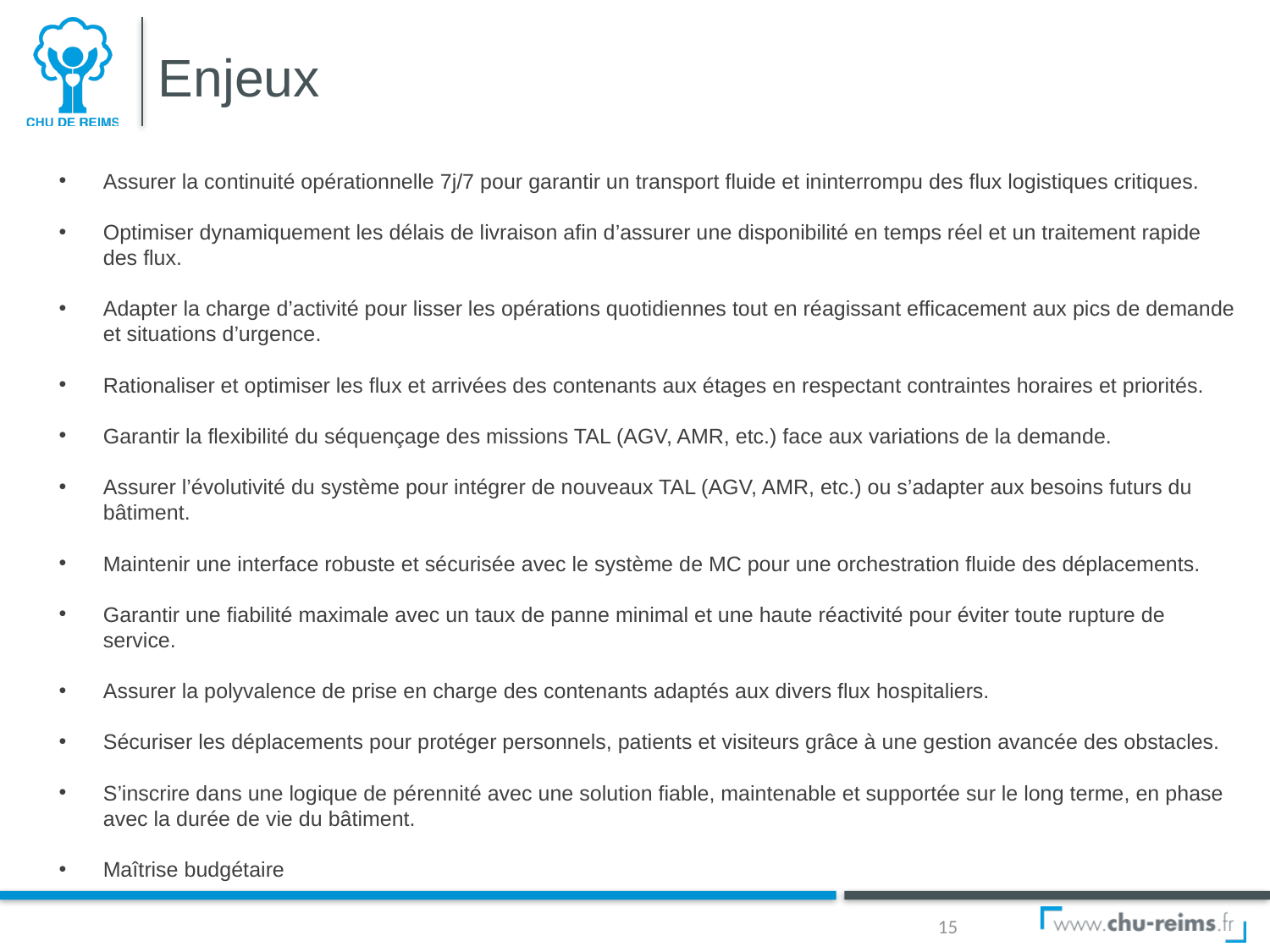

# Enjeux
Assurer la continuité opérationnelle 7j/7 pour garantir un transport fluide et ininterrompu des flux logistiques critiques.

Optimiser dynamiquement les délais de livraison afin d’assurer une disponibilité en temps réel et un traitement rapide des flux.

Adapter la charge d’activité pour lisser les opérations quotidiennes tout en réagissant efficacement aux pics de demande et situations d’urgence.

Rationaliser et optimiser les flux et arrivées des contenants aux étages en respectant contraintes horaires et priorités.

Garantir la flexibilité du séquençage des missions TAL (AGV, AMR, etc.) face aux variations de la demande.

Assurer l’évolutivité du système pour intégrer de nouveaux TAL (AGV, AMR, etc.) ou s’adapter aux besoins futurs du bâtiment.

Maintenir une interface robuste et sécurisée avec le système de MC pour une orchestration fluide des déplacements.

Garantir une fiabilité maximale avec un taux de panne minimal et une haute réactivité pour éviter toute rupture de service.

Assurer la polyvalence de prise en charge des contenants adaptés aux divers flux hospitaliers.

Sécuriser les déplacements pour protéger personnels, patients et visiteurs grâce à une gestion avancée des obstacles.

S’inscrire dans une logique de pérennité avec une solution fiable, maintenable et supportée sur le long terme, en phase avec la durée de vie du bâtiment.

Maîtrise budgétaire
15